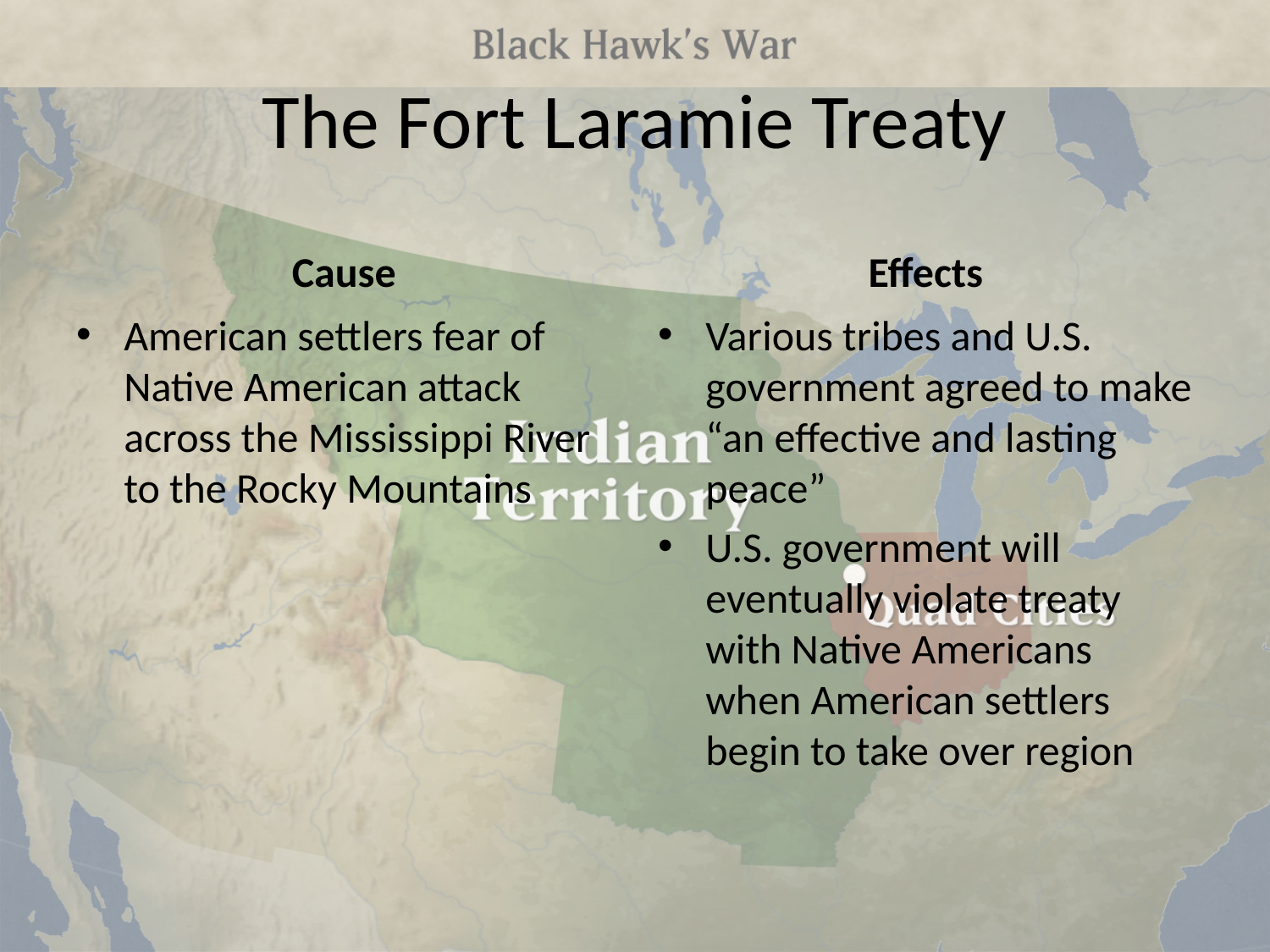

# The Fort Laramie Treaty
Cause
Effects
American settlers fear of Native American attack across the Mississippi River to the Rocky Mountains
Various tribes and U.S. government agreed to make “an effective and lasting peace”
U.S. government will eventually violate treaty with Native Americans when American settlers begin to take over region